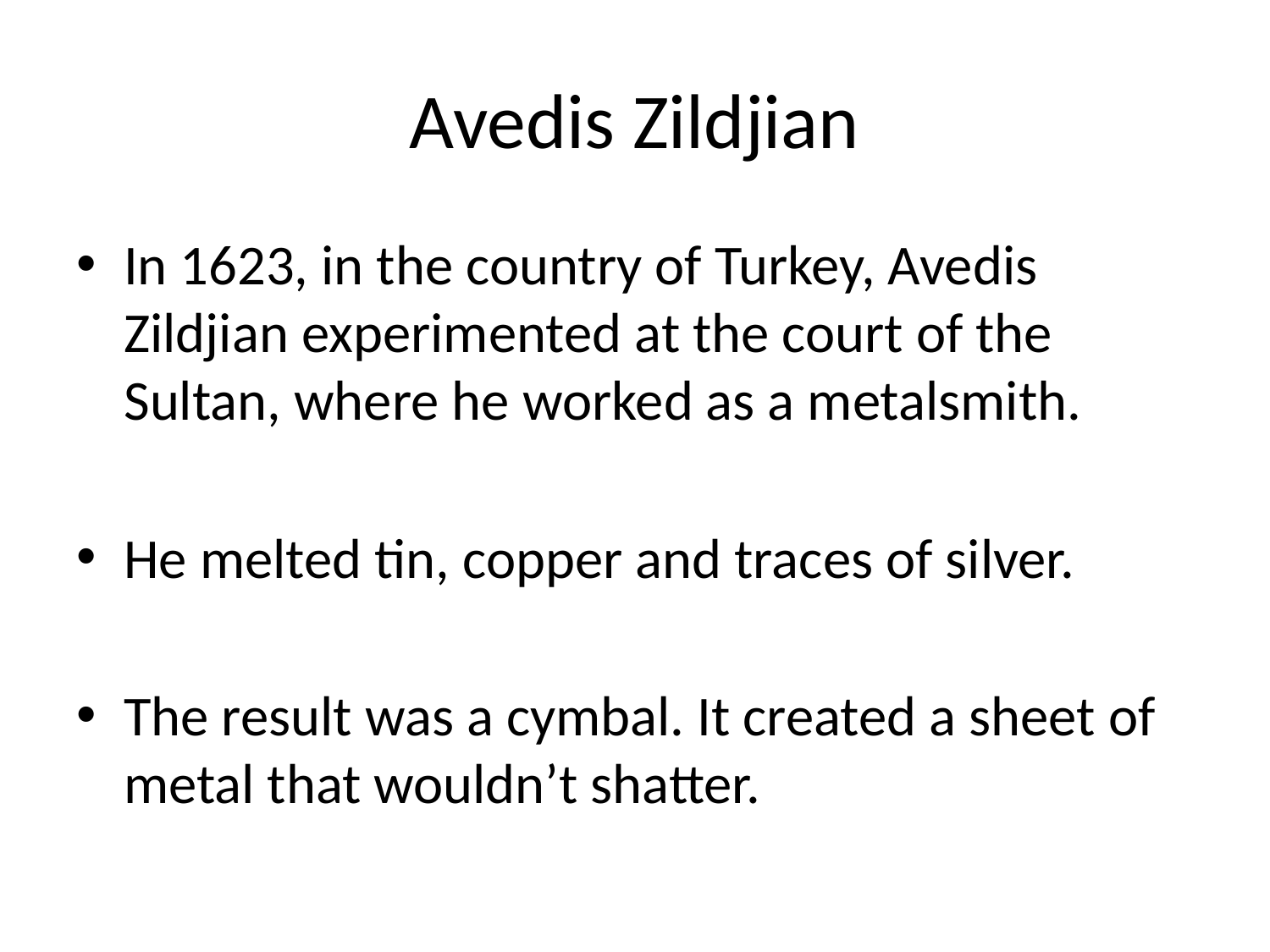

# Avedis Zildjian
In 1623, in the country of Turkey, Avedis Zildjian experimented at the court of the Sultan, where he worked as a metalsmith.

He melted tin, copper and traces of silver.

The result was a cymbal. It created a sheet of metal that wouldn’t shatter.